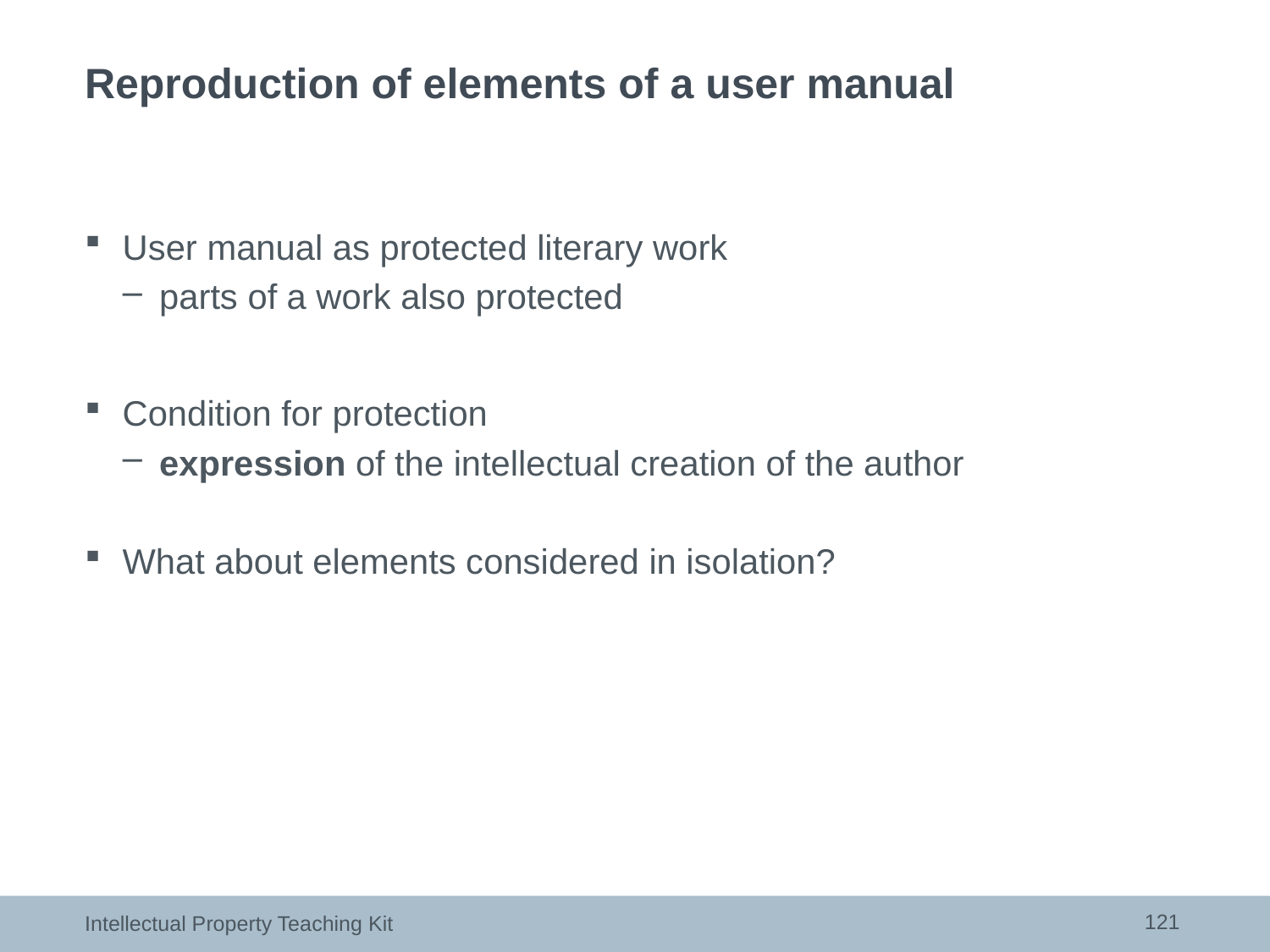

# Reproduction of elements of a user manual
User manual as protected literary work
parts of a work also protected

Condition for protection
expression of the intellectual creation of the author

What about elements considered in isolation?
121
Intellectual Property Teaching Kit